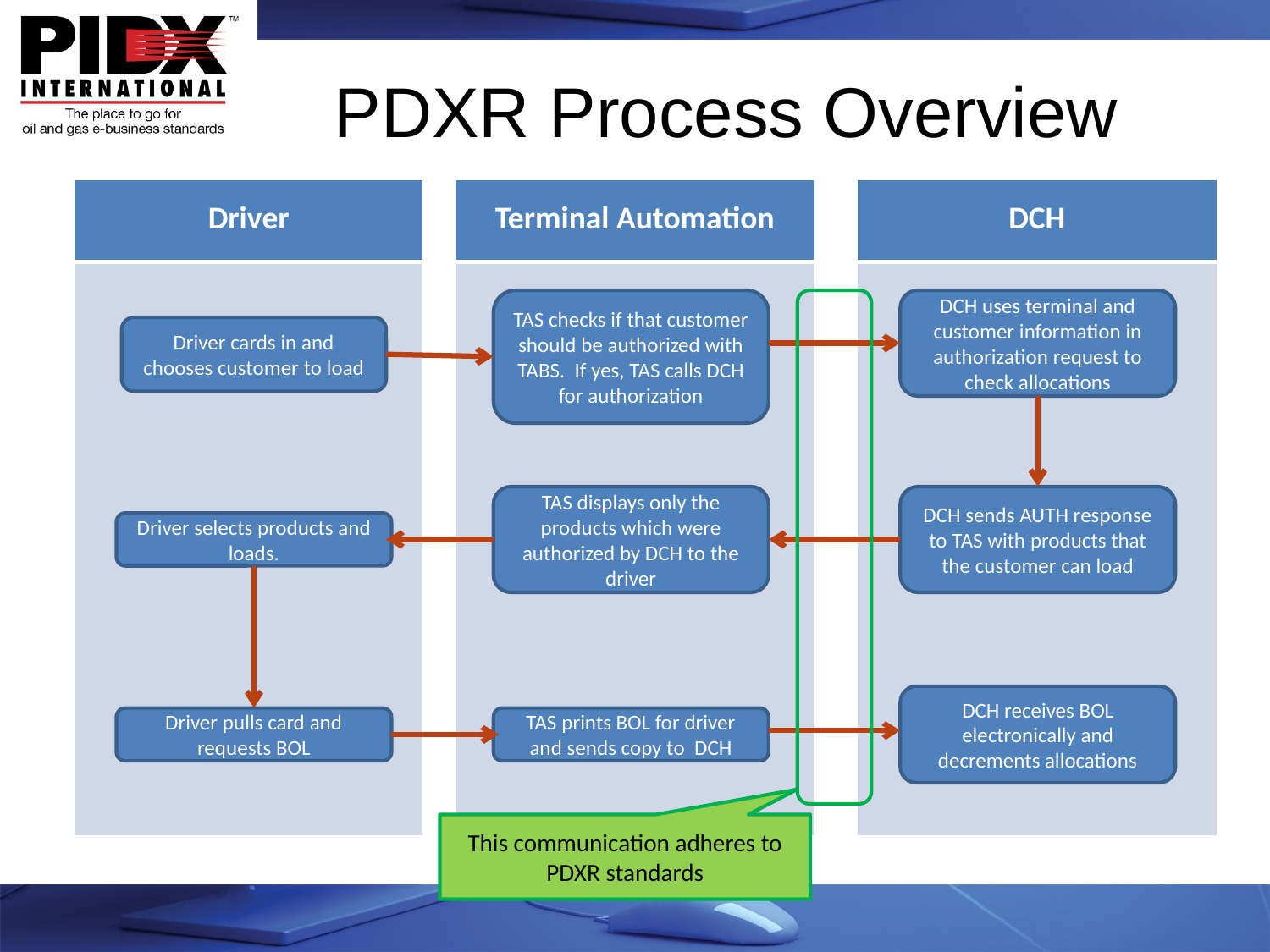

# PDXR Process Overview
| Driver |  | Terminal Automation |  | DCH |
| --- | --- | --- | --- | --- |
|  |  |  |  |  |
TAS checks if that customer should be authorized with TABS.  If yes, TAS calls DCH for authorization

DCH uses terminal and customer information in authorization request to check allocations
Driver cards in and chooses customer to load
TAS displays only the products which were authorized by DCH to the driver
DCH sends AUTH response to TAS with products that the customer can load
Driver selects products and loads.
DCH receives BOL electronically and decrements allocations
Driver pulls card and requests BOL
TAS prints BOL for driver and sends copy to  DCH
This communication adheres to PDXR standards